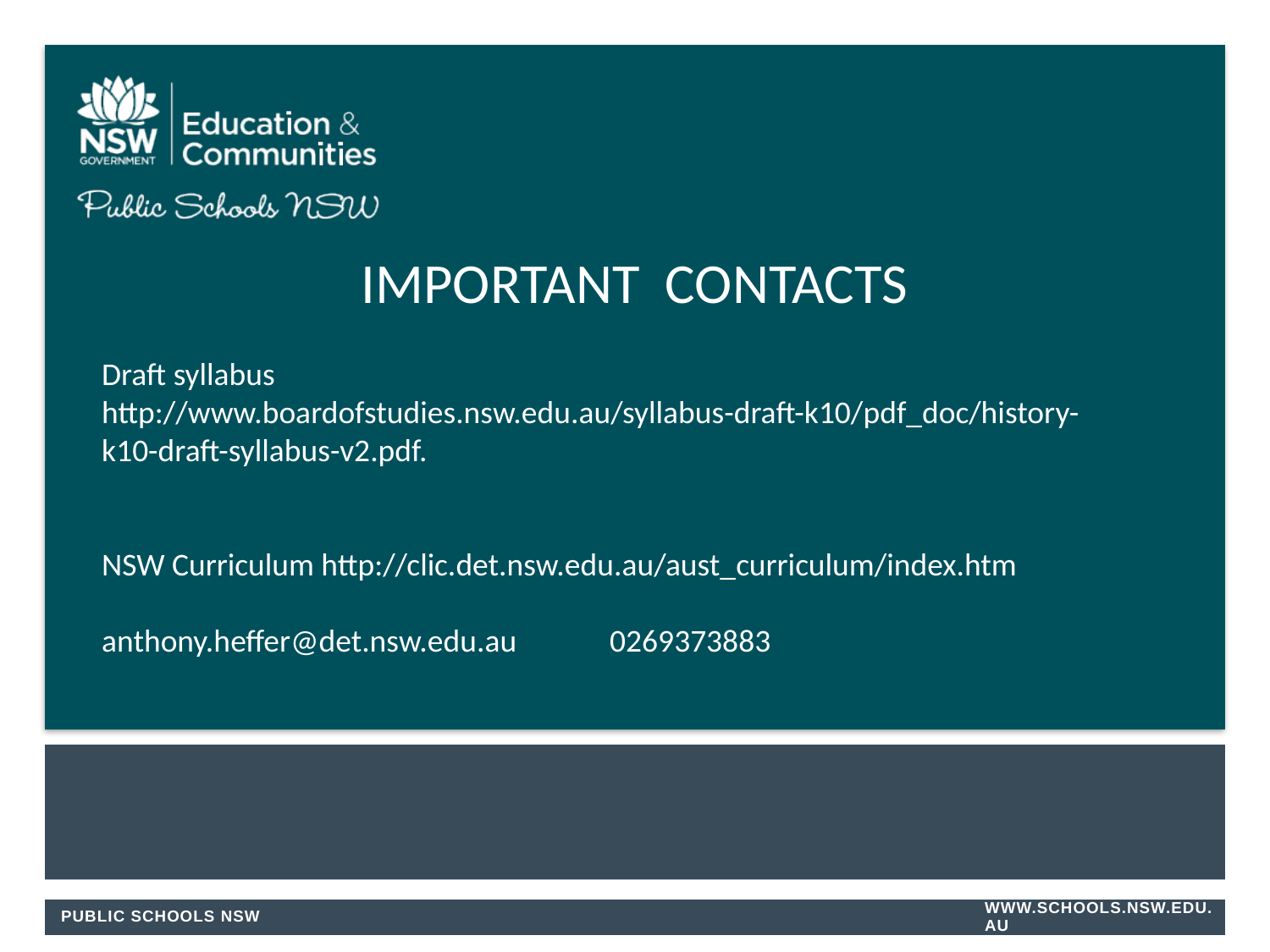

# IMPORTANT  CONTACTS
Draft syllabus http://www.boardofstudies.nsw.edu.au/syllabus-draft-k10/pdf_doc/history-k10-draft-syllabus-v2.pdf.

NSW Curriculum http://clic.det.nsw.edu.au/aust_curriculum/index.htm

anthony.heffer@det.nsw.edu.au	0269373883